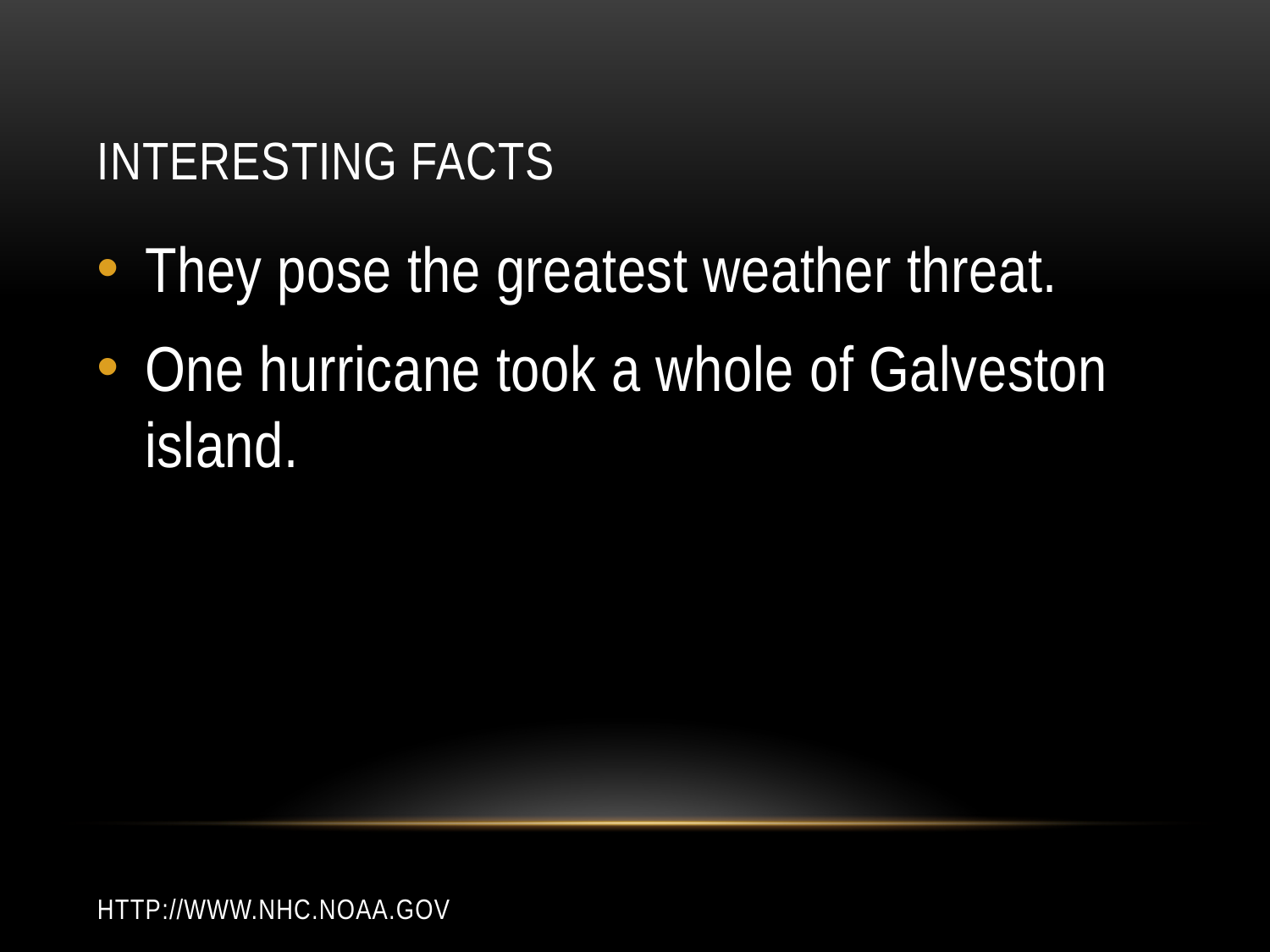

# Interesting facts
They pose the greatest weather threat.
One hurricane took a whole of Galveston island.
http://www.nhc.noaa.gov